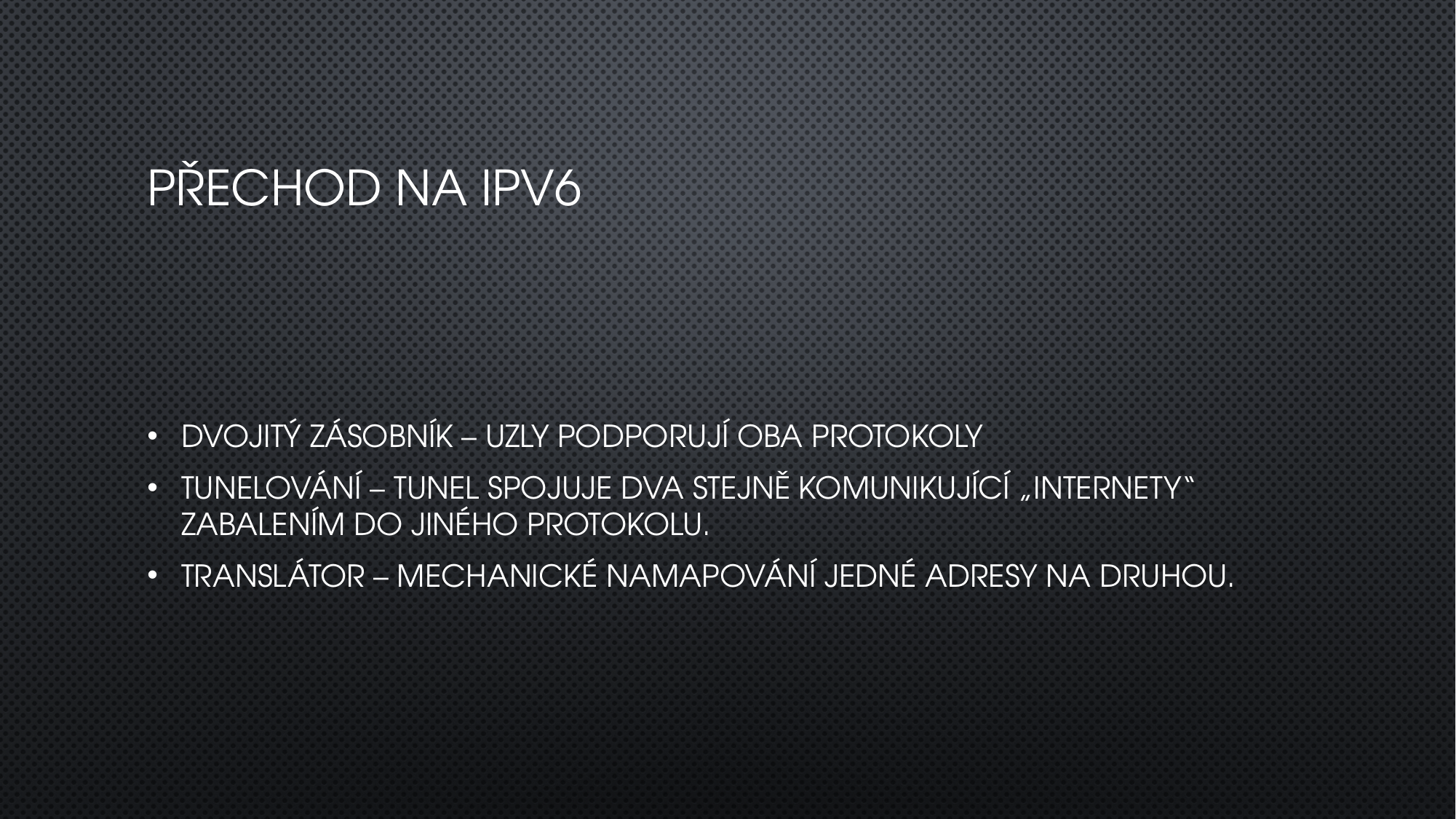

# Přechod na IPv6
Dvojitý zásobník – uzly podporují oba protokoly
Tunelování – tunel spojuje dva stejně komunikující „internety“ zabalením do jiného protokolu.
Translátor – mechanické namapování jedné adresy na druhou.